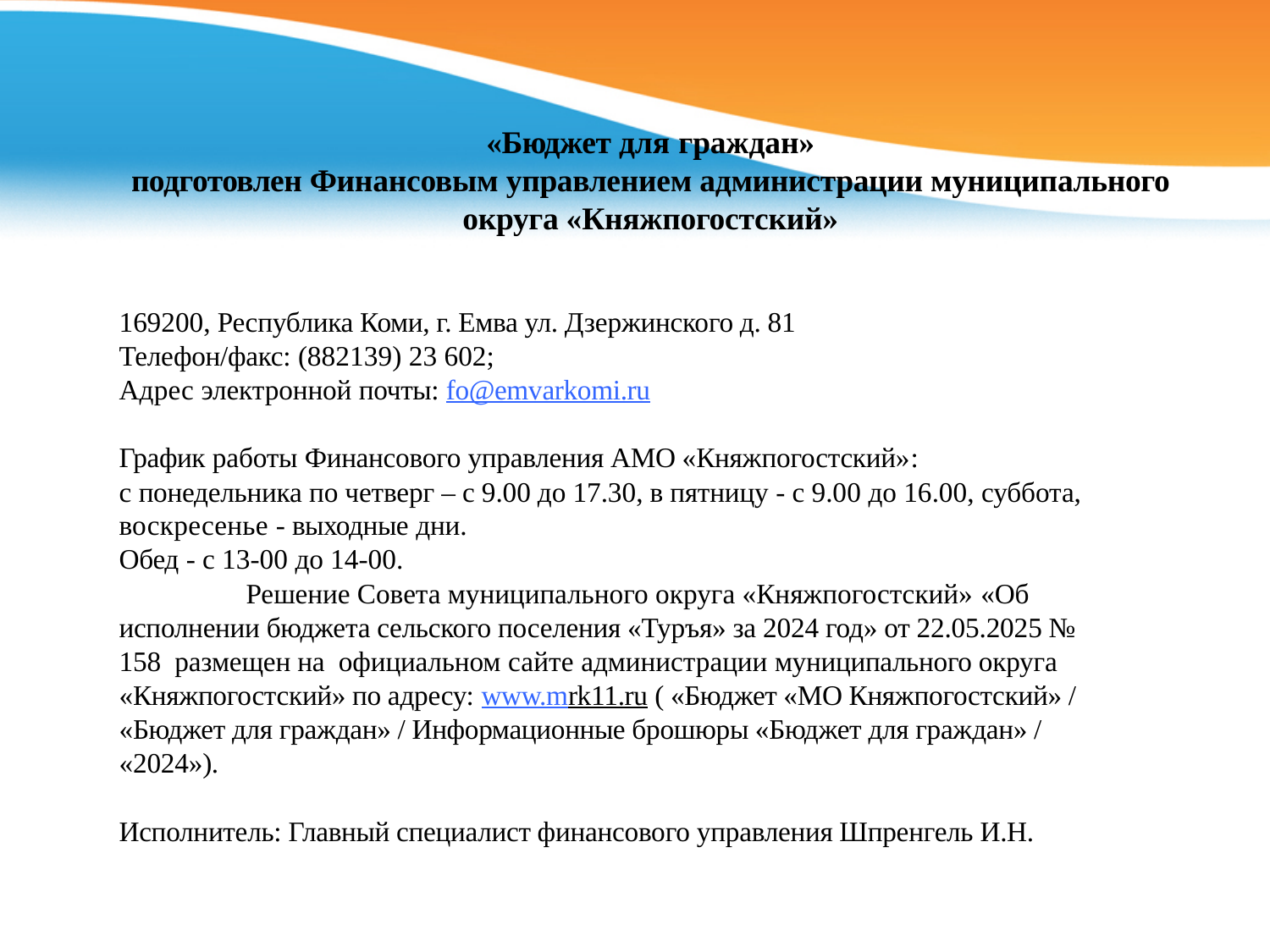

#

«Бюджет для граждан»
подготовлен Финансовым управлением администрации муниципального округа «Княжпогостский»

169200, Республика Коми, г. Емва ул. Дзержинского д. 81
Телефон/факс: (882139) 23 602;
Адрес электронной почты: fo@emvarkomi.ru

График работы Финансового управления АМО «Княжпогостский»:
с понедельника по четверг – с 9.00 до 17.30, в пятницу - с 9.00 до 16.00, суббота, воскресенье - выходные дни.
Обед - с 13-00 до 14-00.
	Решение Совета муниципального округа «Княжпогостский» «Об исполнении бюджета сельского поселения «Туръя» за 2024 год» от 22.05.2025 № 158  размещен на  официальном сайте администрации муниципального округа «Княжпогостский» по адресу: www.mrk11.ru ( «Бюджет «МО Княжпогостский» / «Бюджет для граждан» / Информационные брошюры «Бюджет для граждан» / «2024»).

Исполнитель: Главный специалист финансового управления Шпренгель И.Н.